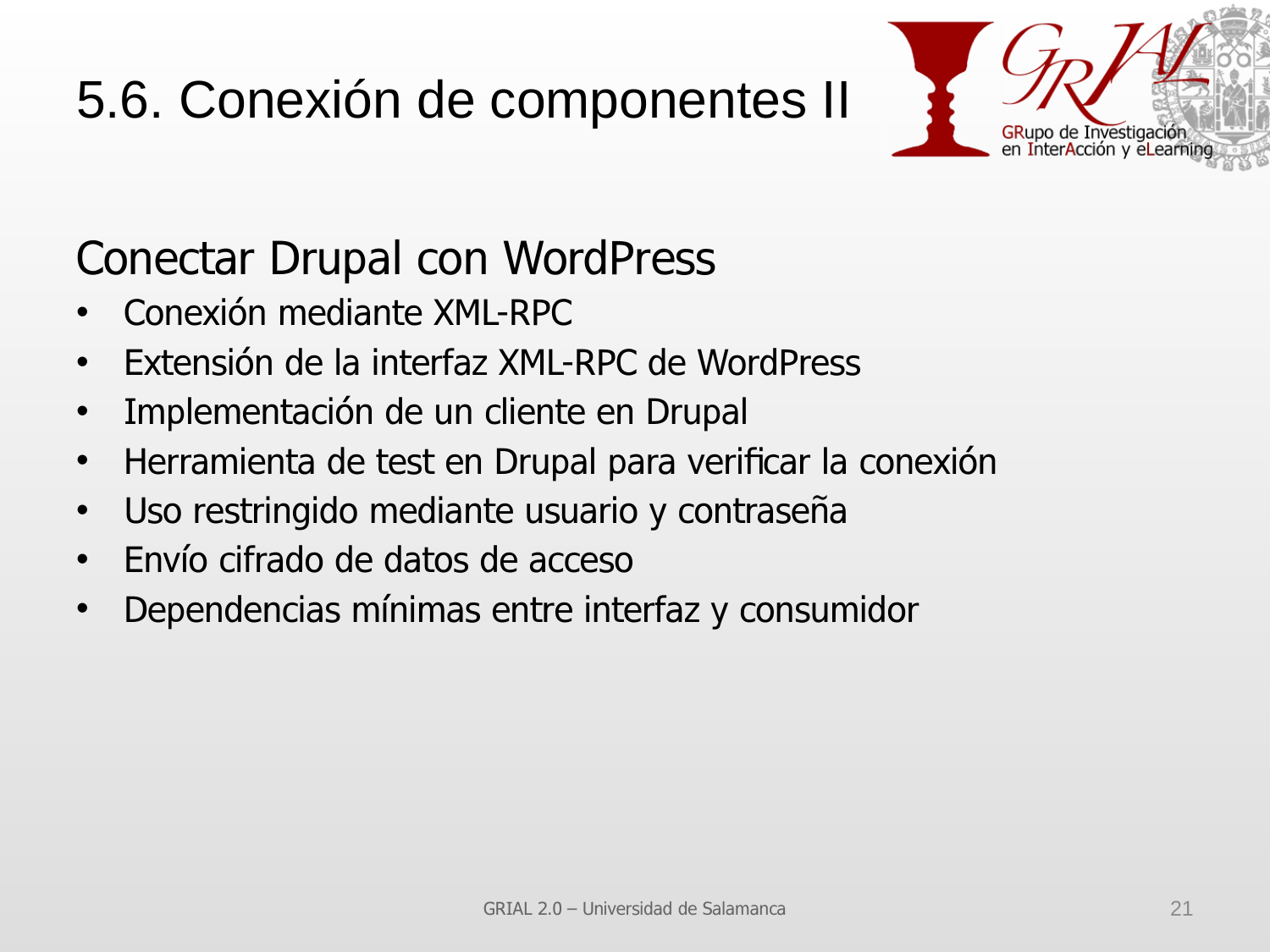

# 5.6. Conexión de componentes II
Conectar Drupal con WordPress
Conexión mediante XML-RPC
Extensión de la interfaz XML-RPC de WordPress
Implementación de un cliente en Drupal
Herramienta de test en Drupal para verificar la conexión
Uso restringido mediante usuario y contraseña
Envío cifrado de datos de acceso
Dependencias mínimas entre interfaz y consumidor

GRIAL 2.0 – Universidad de Salamanca
21